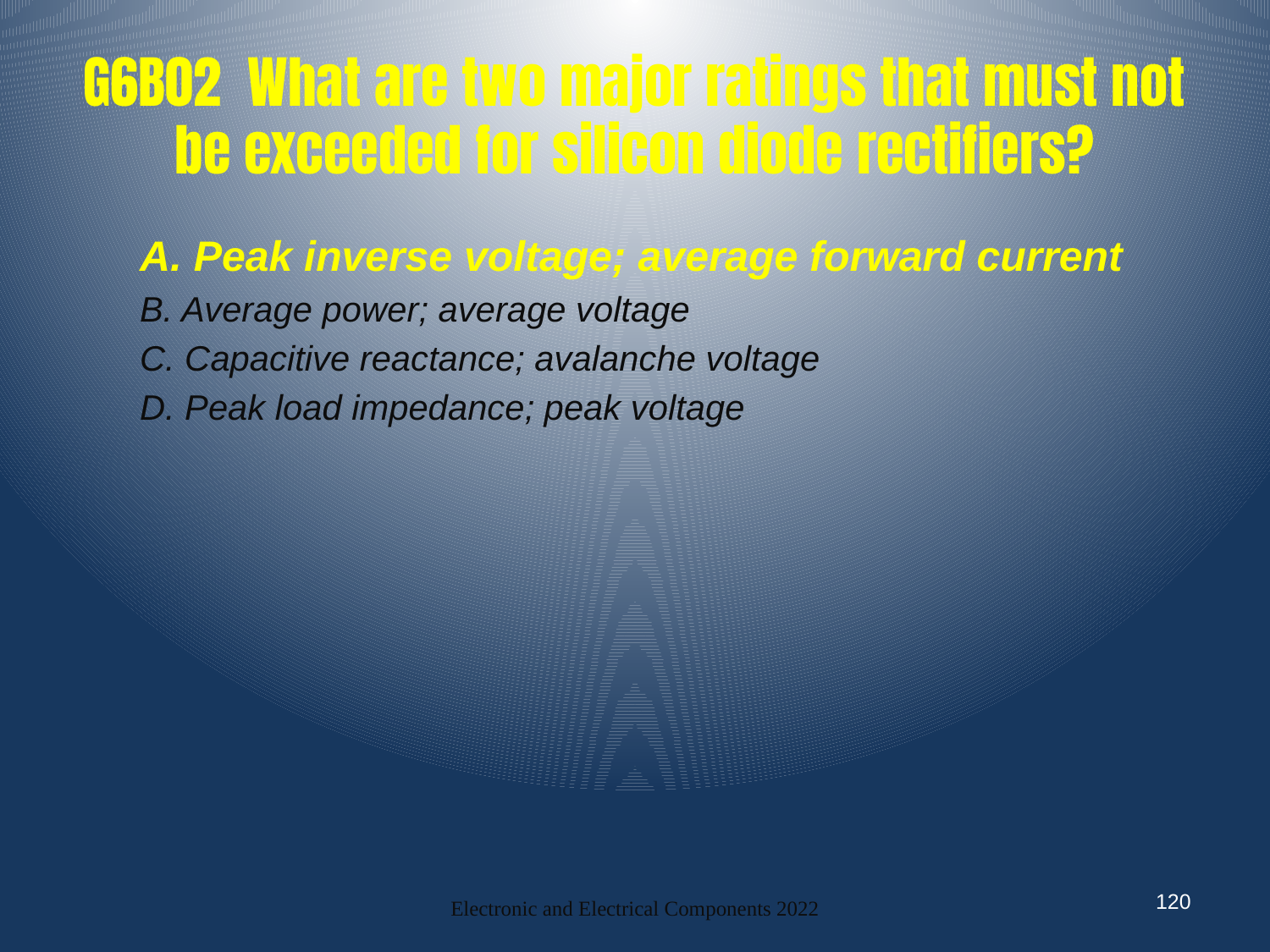

# G6B02  What are two major ratings that must not be exceeded for silicon diode rectifiers?
A. Peak inverse voltage; average forward current
B. Average power; average voltage
C. Capacitive reactance; avalanche voltage
D. Peak load impedance; peak voltage

120
Electronic and Electrical Components 2022